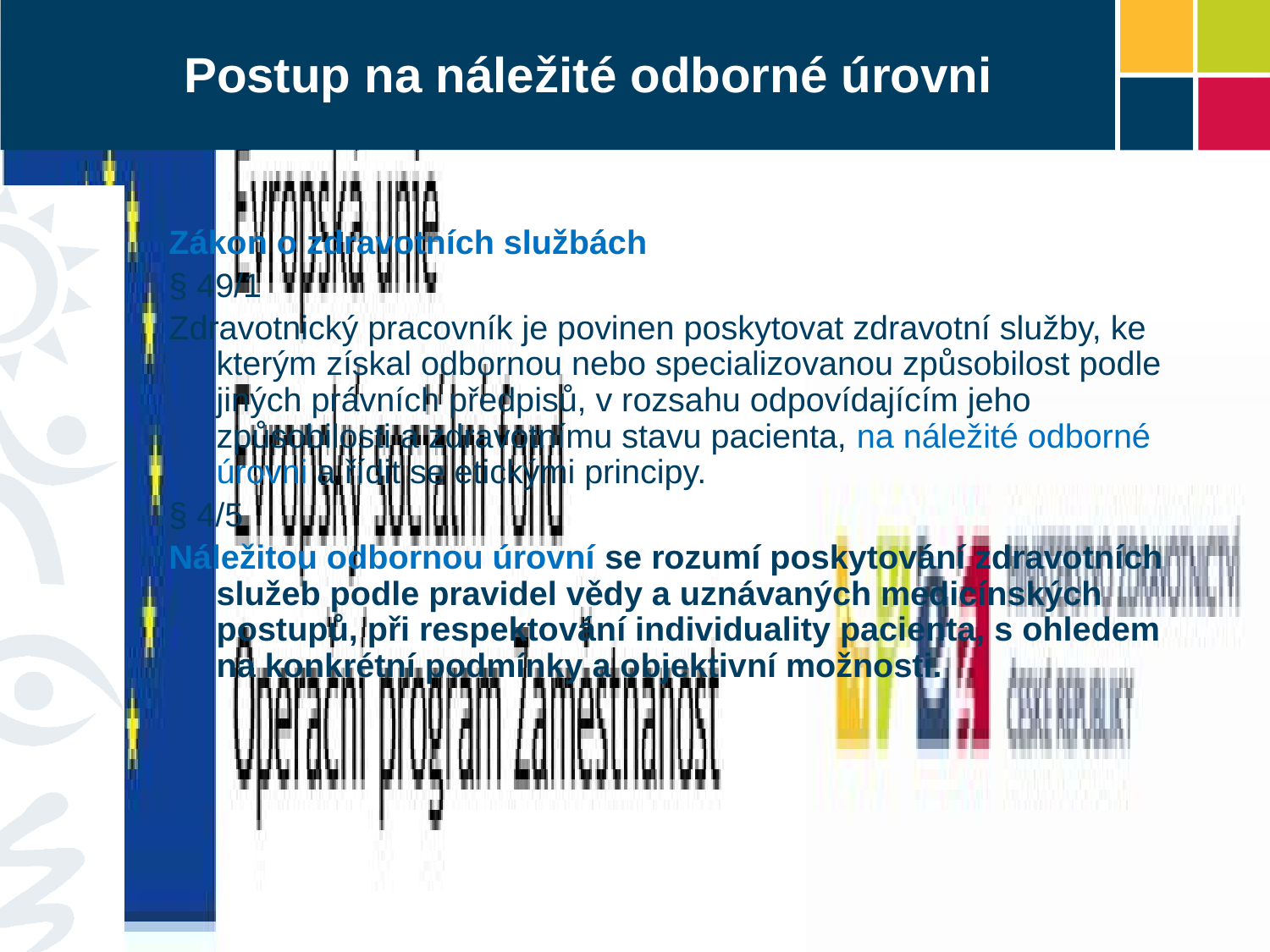

# Postup na náležité odborné úrovni

Zákon o zdravotních službách
§ 49/1
Zdravotnický pracovník je povinen poskytovat zdravotní služby, ke kterým získal odbornou nebo specializovanou způsobilost podle jiných právních předpisů, v rozsahu odpovídajícím jeho způsobilosti a zdravotnímu stavu pacienta, na náležité odborné úrovni a řídit se etickými principy.
§ 4/5
Náležitou odbornou úrovní se rozumí poskytování zdravotních služeb podle pravidel vědy a uznávaných medicínských postupů, při respektování individuality pacienta, s ohledem na konkrétní podmínky a objektivní možnosti.